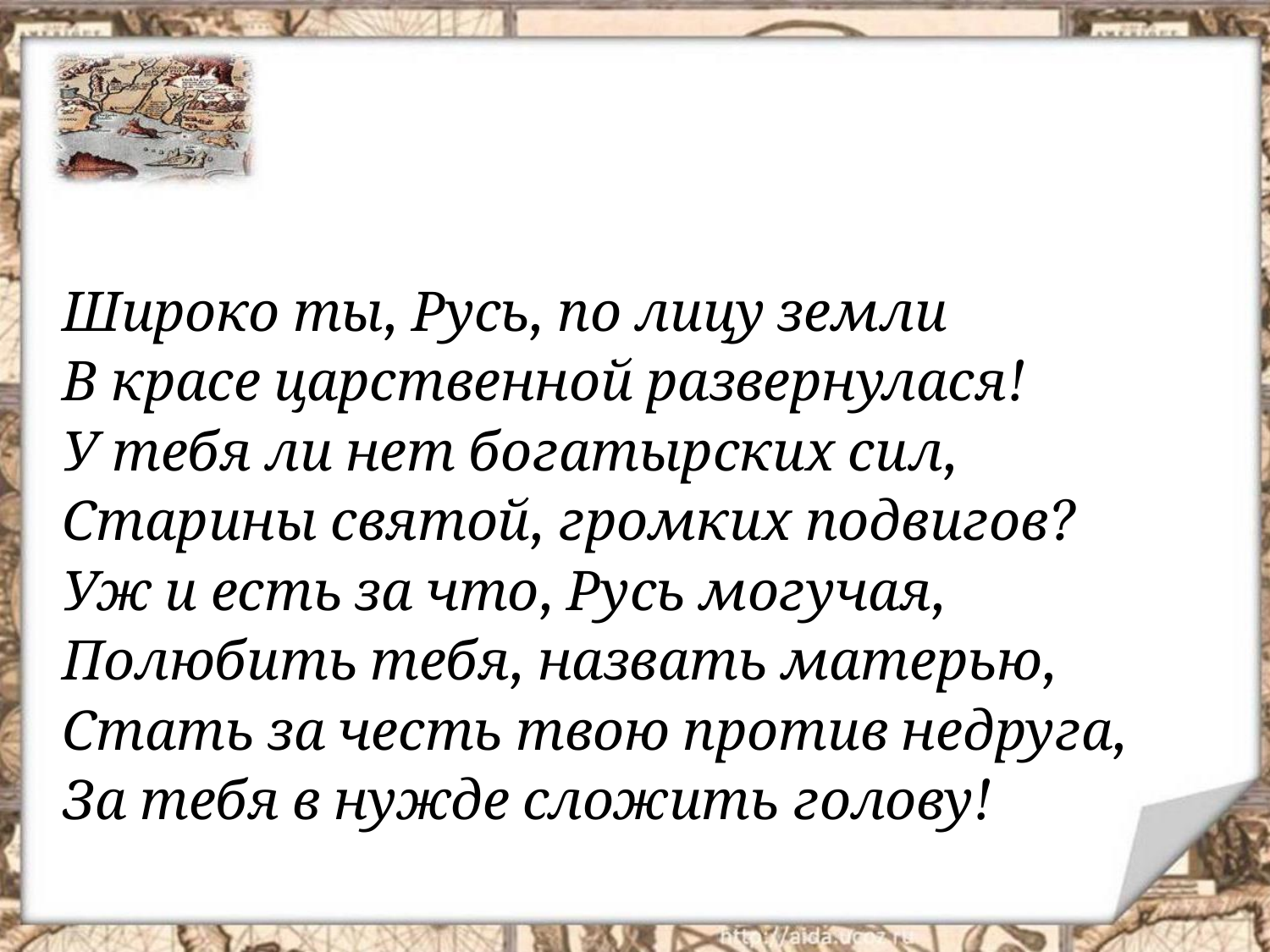

Широко ты, Русь, по лицу земли
В красе царственной развернулася!
У тебя ли нет богатырских сил,
Старины святой, громких подвигов?
Уж и есть за что, Русь могучая,
Полюбить тебя, назвать матерью,
Стать за честь твою против недруга,
За тебя в нужде сложить голову!